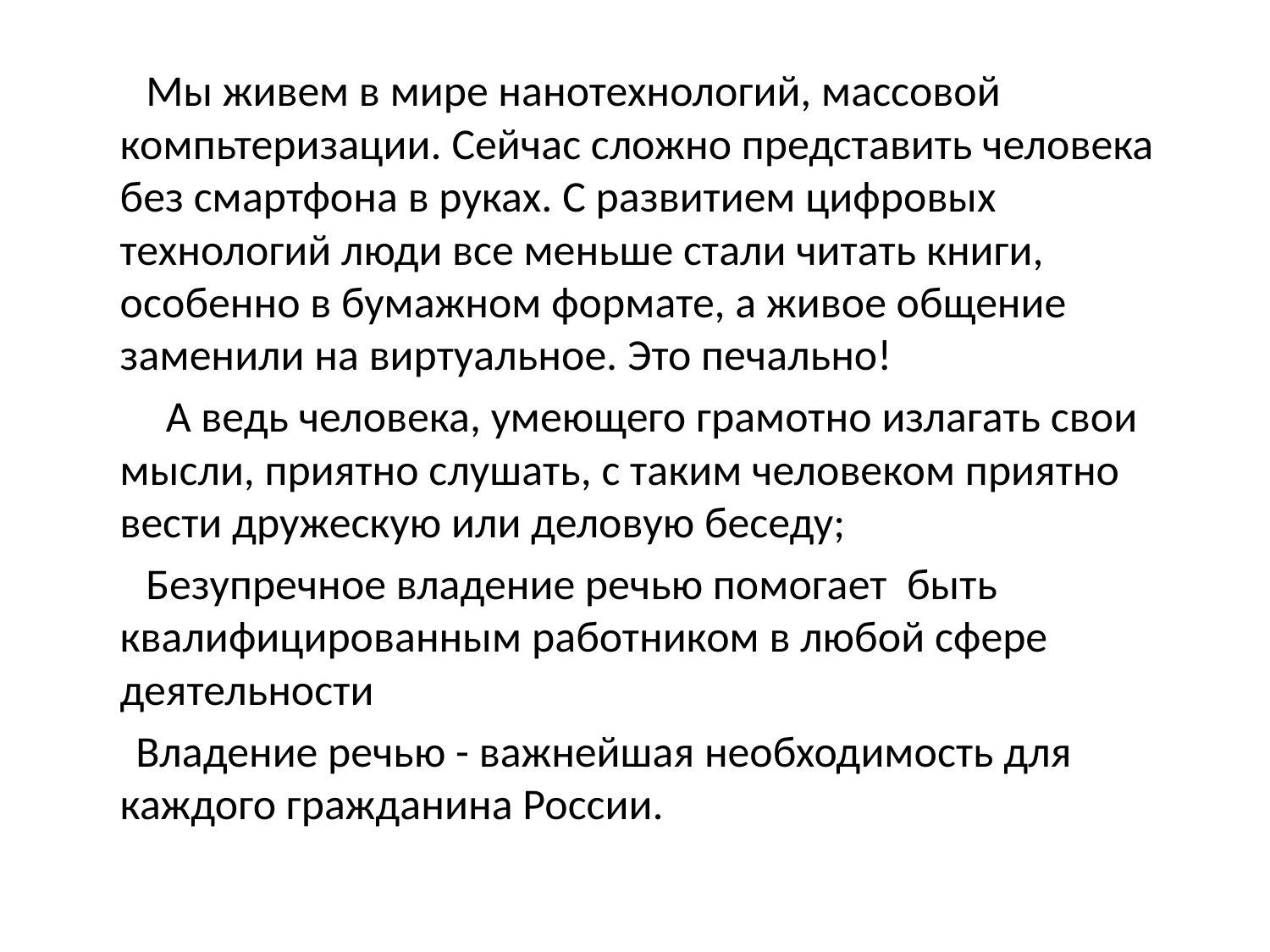

Мы живем в мире нанотехнологий, массовой компьтеризации. Сейчас сложно представить человека без смартфона в руках. С развитием цифровых технологий люди все меньше стали читать книги, особенно в бумажном формате, а живое общение заменили на виртуальное. Это печально!
         А ведь человека, умеющего грамотно излагать свои мысли, приятно слушать, с таким человеком приятно вести дружескую или деловую беседу;
       Безупречное владение речью помогает  быть  квалифицированным работником в любой сфере деятельности
      Владение речью - важнейшая необходимость для каждого гражданина России.